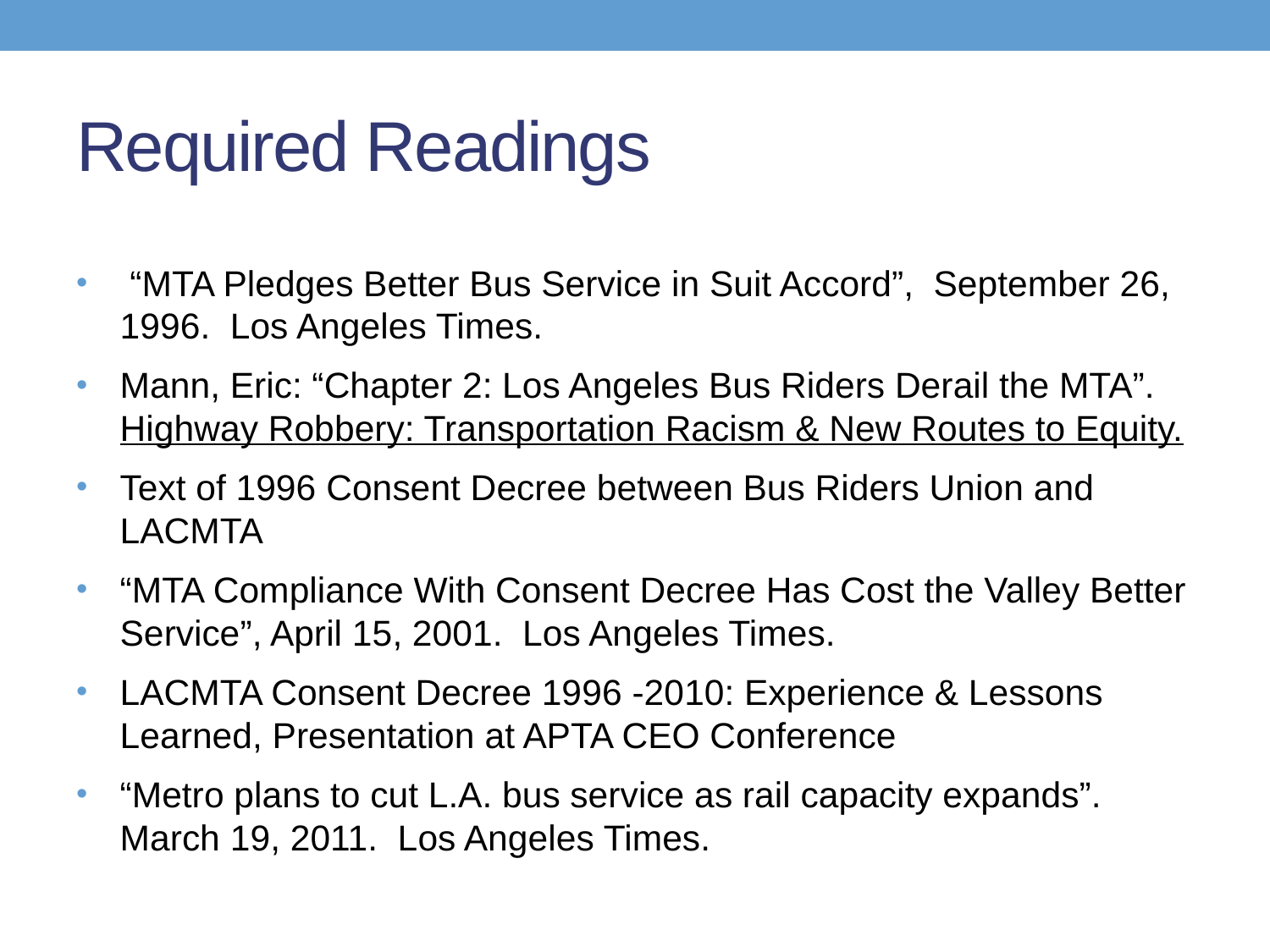

# Required Readings
 “MTA Pledges Better Bus Service in Suit Accord”,  September 26, 1996.  Los Angeles Times.
Mann, Eric: “Chapter 2: Los Angeles Bus Riders Derail the MTA”. Highway Robbery: Transportation Racism & New Routes to Equity.
Text of 1996 Consent Decree between Bus Riders Union and LACMTA
“MTA Compliance With Consent Decree Has Cost the Valley Better Service”, April 15, 2001.  Los Angeles Times.
LACMTA Consent Decree 1996 -2010: Experience & Lessons Learned, Presentation at APTA CEO Conference
“Metro plans to cut L.A. bus service as rail capacity expands”.  March 19, 2011.  Los Angeles Times.